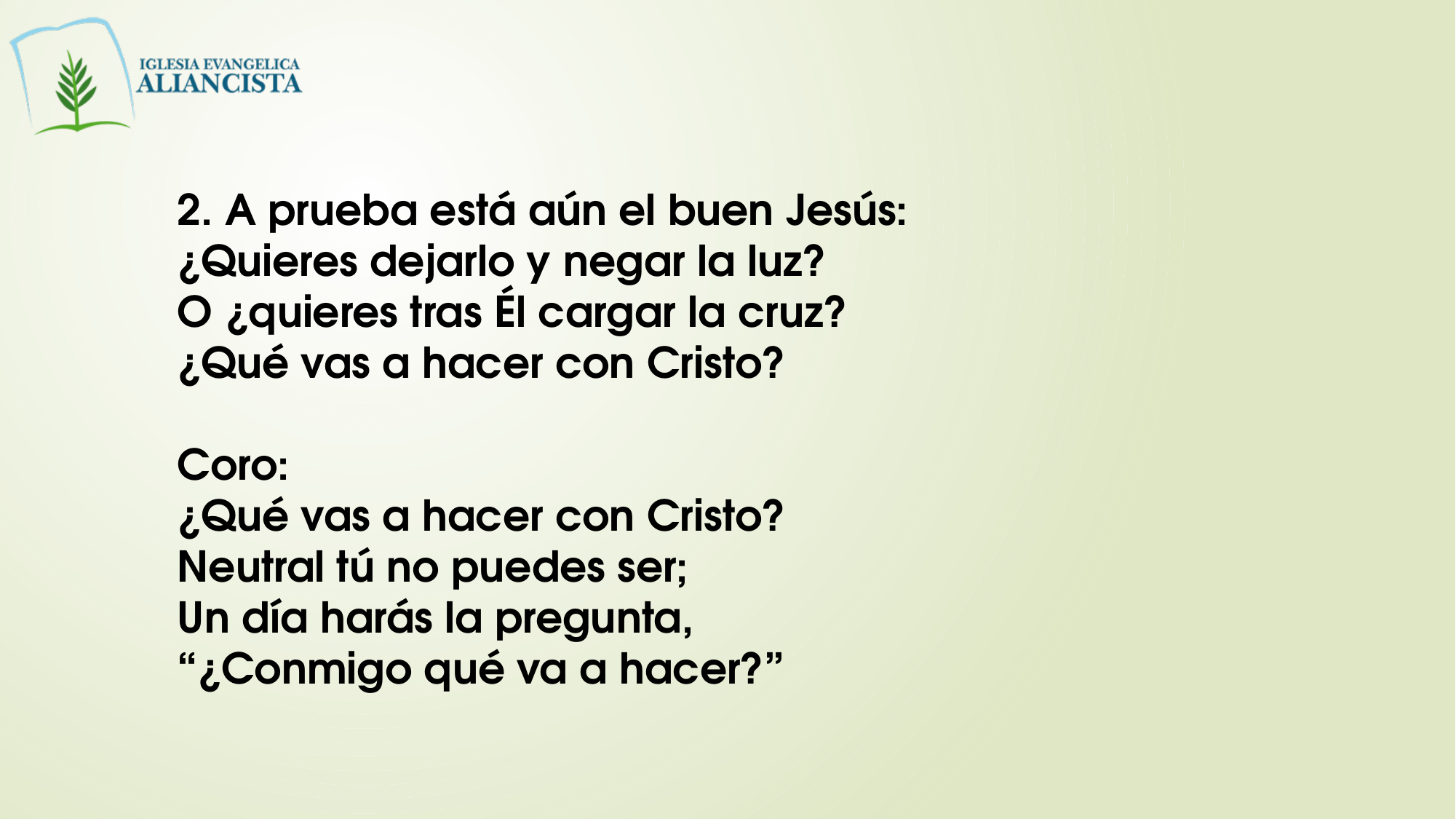

2. A prueba está aún el buen Jesús:
¿Quieres dejarlo y negar la luz?
O ¿quieres tras Él cargar la cruz?
¿Qué vas a hacer con Cristo?

Coro:
¿Qué vas a hacer con Cristo?
Neutral tú no puedes ser;
Un día harás la pregunta,
“¿Conmigo qué va a hacer?”